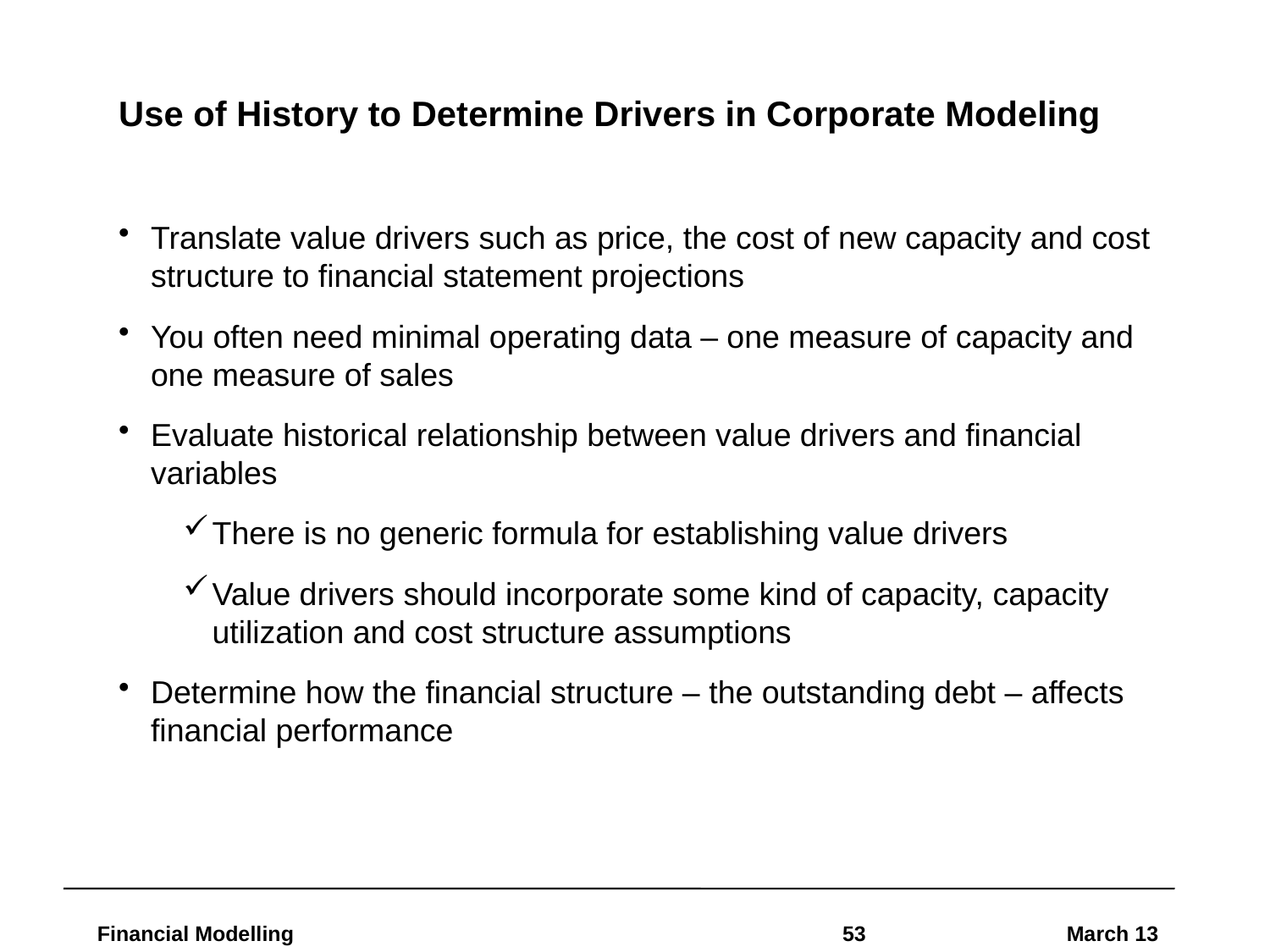

# Use of History to Determine Drivers in Corporate Modeling
Translate value drivers such as price, the cost of new capacity and cost structure to financial statement projections
You often need minimal operating data – one measure of capacity and one measure of sales
Evaluate historical relationship between value drivers and financial variables
There is no generic formula for establishing value drivers
Value drivers should incorporate some kind of capacity, capacity utilization and cost structure assumptions
Determine how the financial structure – the outstanding debt – affects financial performance